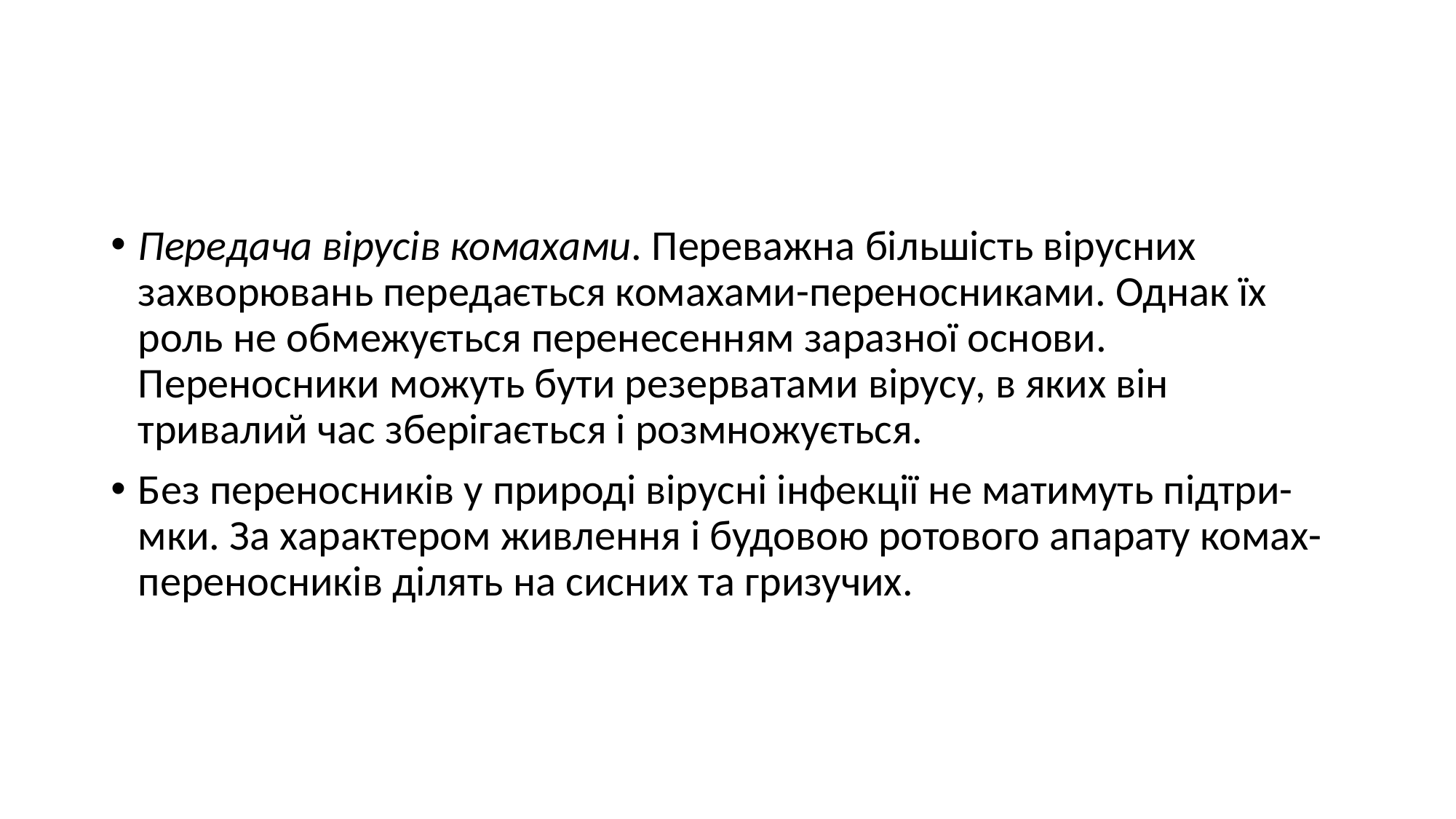

#
Передача вірусів комахами. Переважна більшість вірусних захворювань передається комахами-переносниками. Однак їх роль не обмежується перенесенням заразної основи. Переносники можуть бути резерватами вірусу, в яких він тривалий час зберігається і розмножується.
Без переносників у природі вірусні інфекції не матимуть підтри-мки. За характером живлення і будовою ротового апарату комах-переносників ділять на сисних та гризучих.